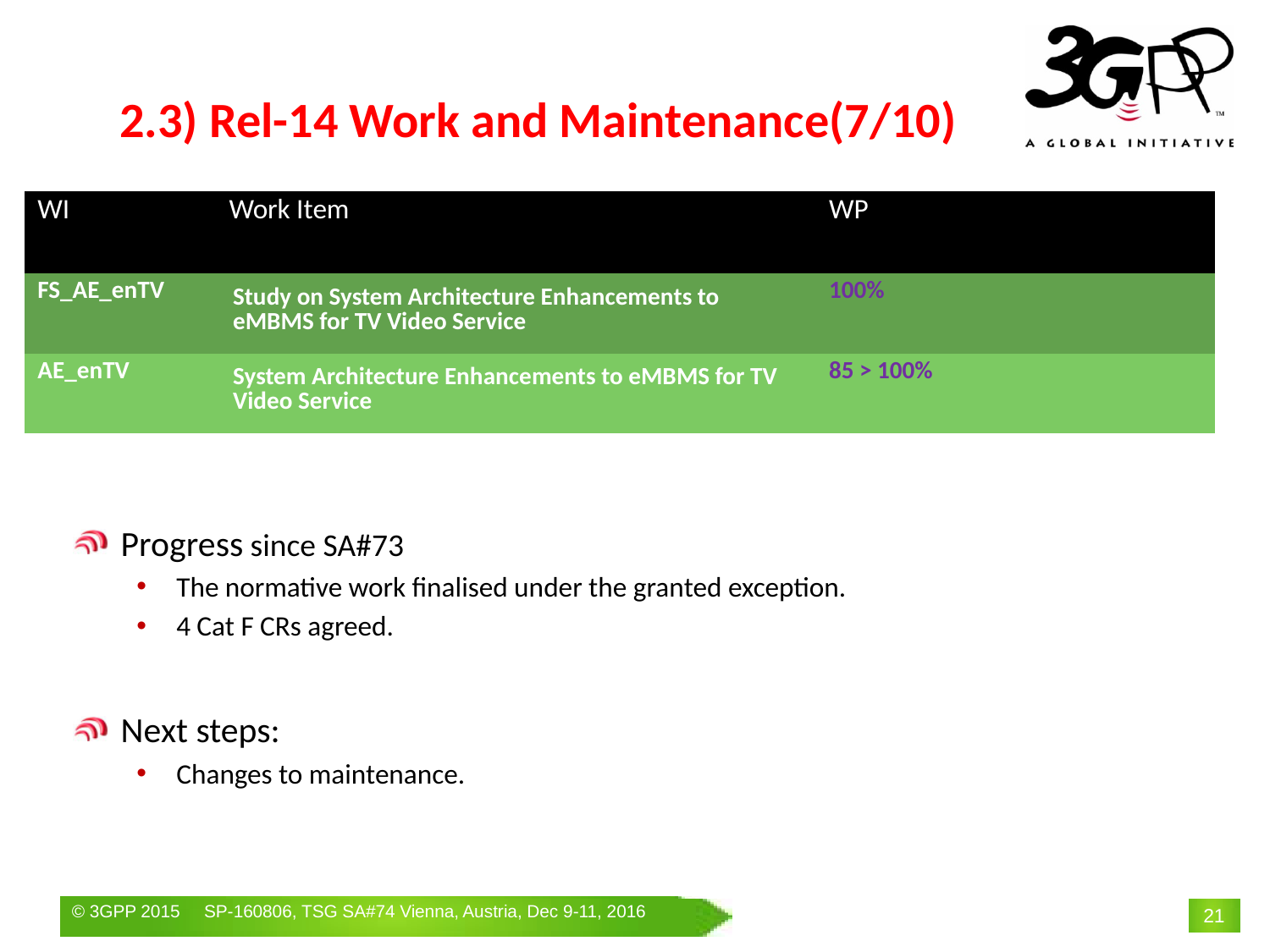

# 2.3) Rel-14 Work and Maintenance(7/10)
| WI | Work Item | WP |  |  |
| --- | --- | --- | --- | --- |
| FS\_AE\_enTV | Study on System Architecture Enhancements to eMBMS for TV Video Service | 100% |  |  |
| AE\_enTV | System Architecture Enhancements to eMBMS for TV Video Service | 85 > 100% |  |  |
Progress since SA#73
The normative work finalised under the granted exception.
4 Cat F CRs agreed.

Next steps:
Changes to maintenance.